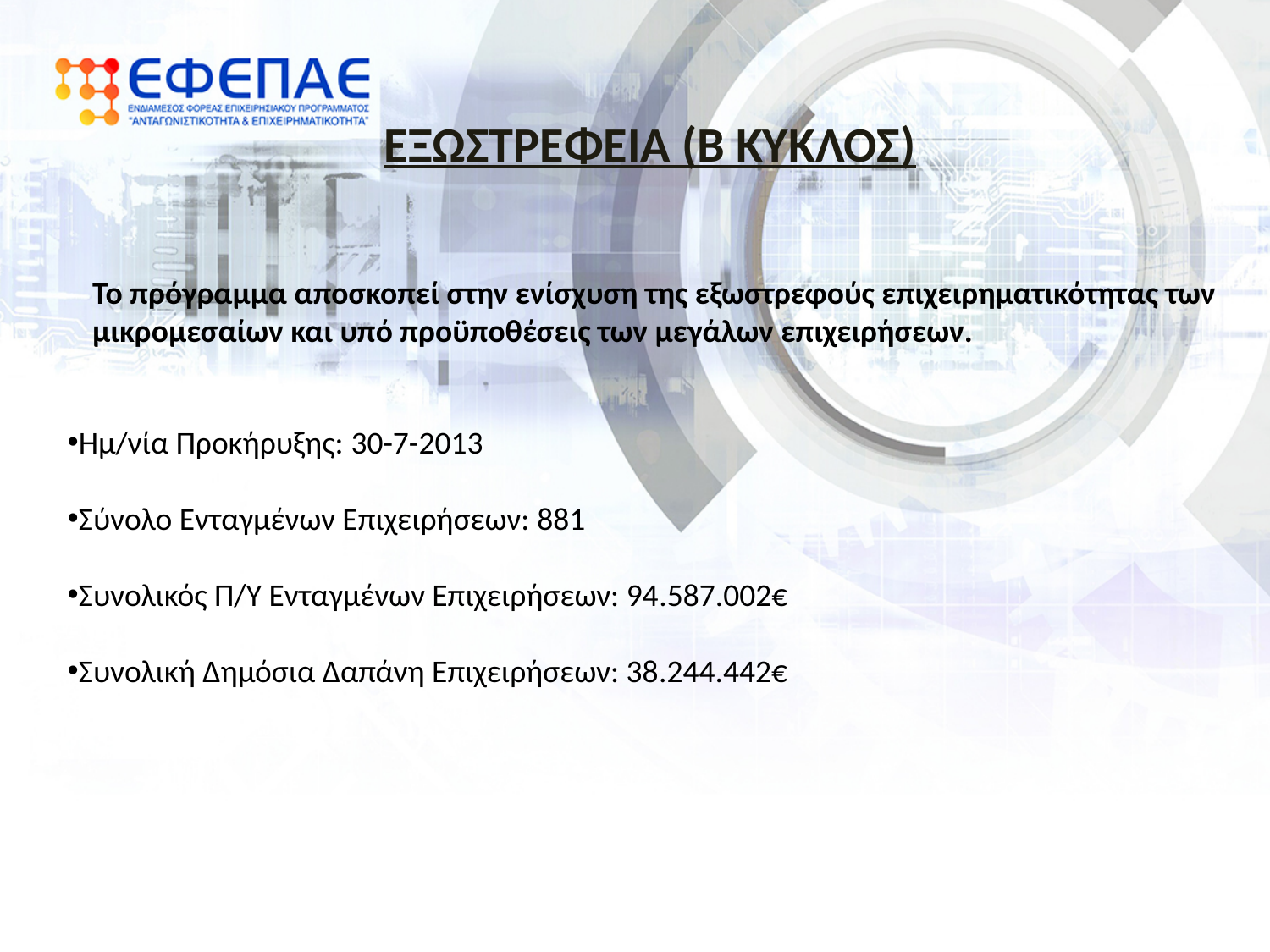

ΕΞΩΣΤΡΕΦΕΙΑ (Β ΚΥΚΛΟΣ)
Το πρόγραμμα αποσκοπεί στην ενίσχυση της εξωστρεφούς επιχειρηματικότητας των μικρομεσαίων και υπό προϋποθέσεις των μεγάλων επιχειρήσεων.

Ημ/νία Προκήρυξης: 30-7-2013

Σύνολο Ενταγμένων Επιχειρήσεων: 881

Συνολικός Π/Υ Ενταγμένων Επιχειρήσεων: 94.587.002€

Συνολική Δημόσια Δαπάνη Επιχειρήσεων: 38.244.442€